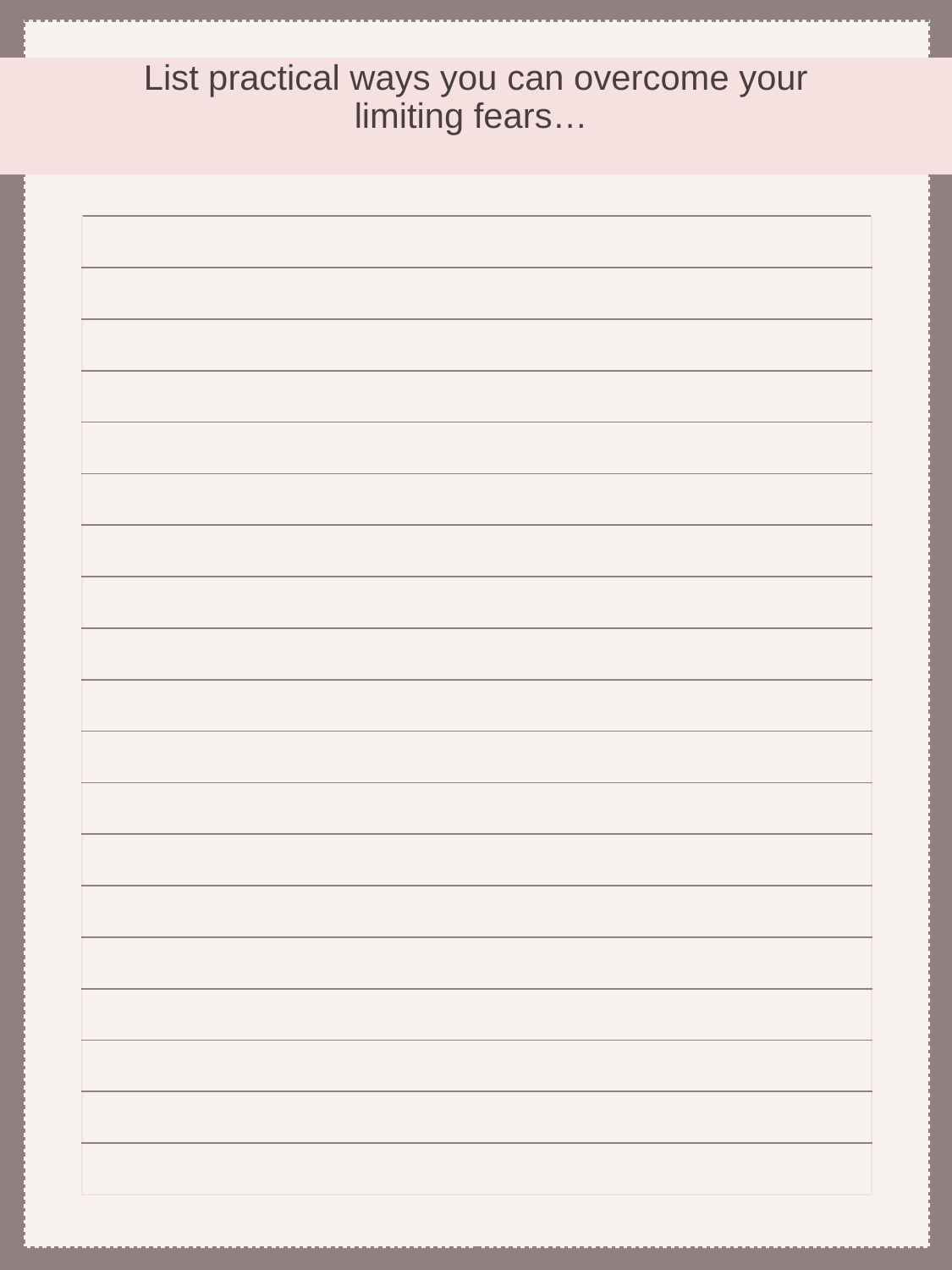

# List practical ways you can overcome your limiting fears…
|  |
| --- |
|  |
|  |
|  |
|  |
|  |
|  |
|  |
|  |
|  |
|  |
|  |
|  |
|  |
|  |
|  |
|  |
|  |
|  |